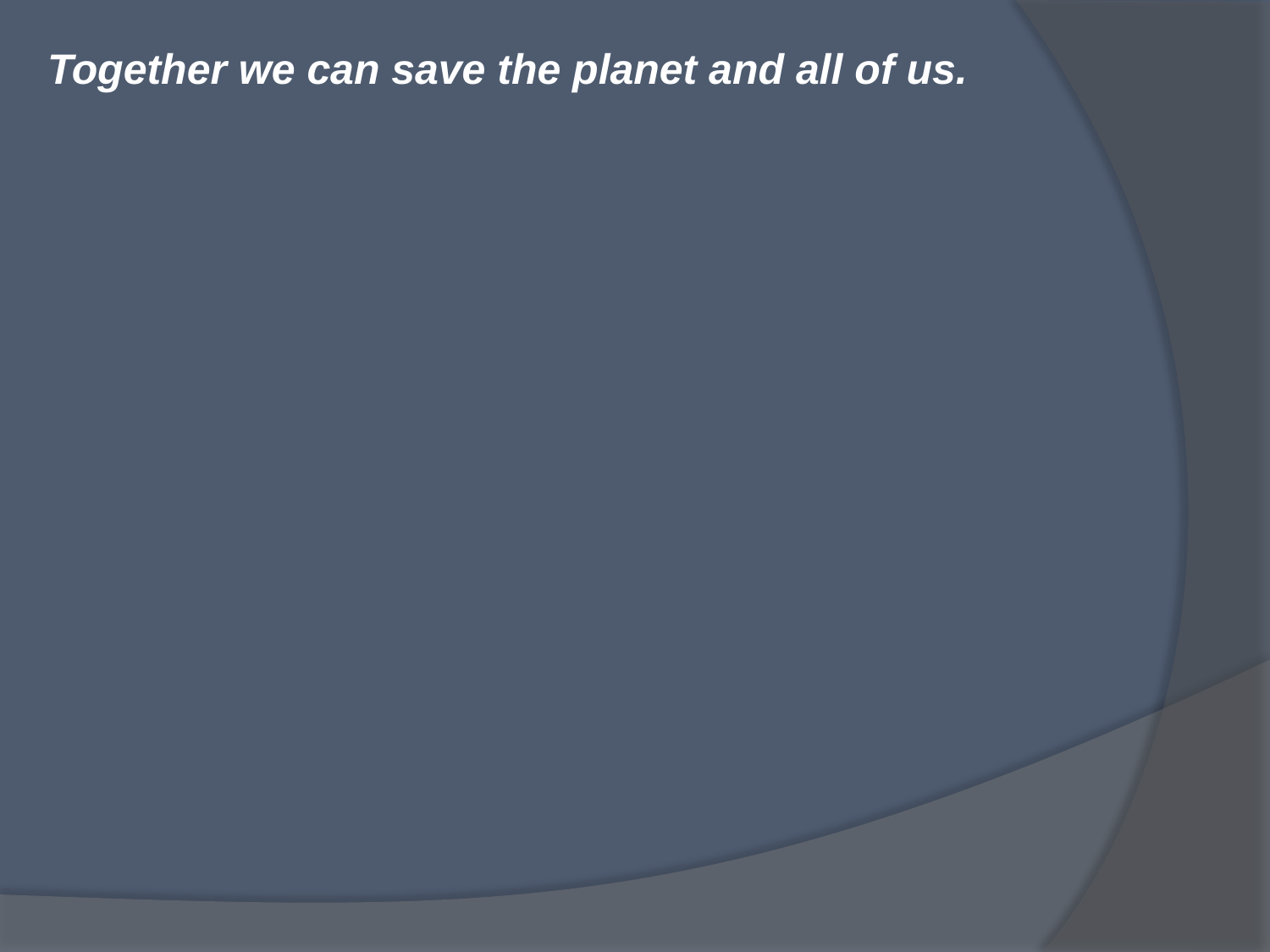

Together we can save the planet and all of us.